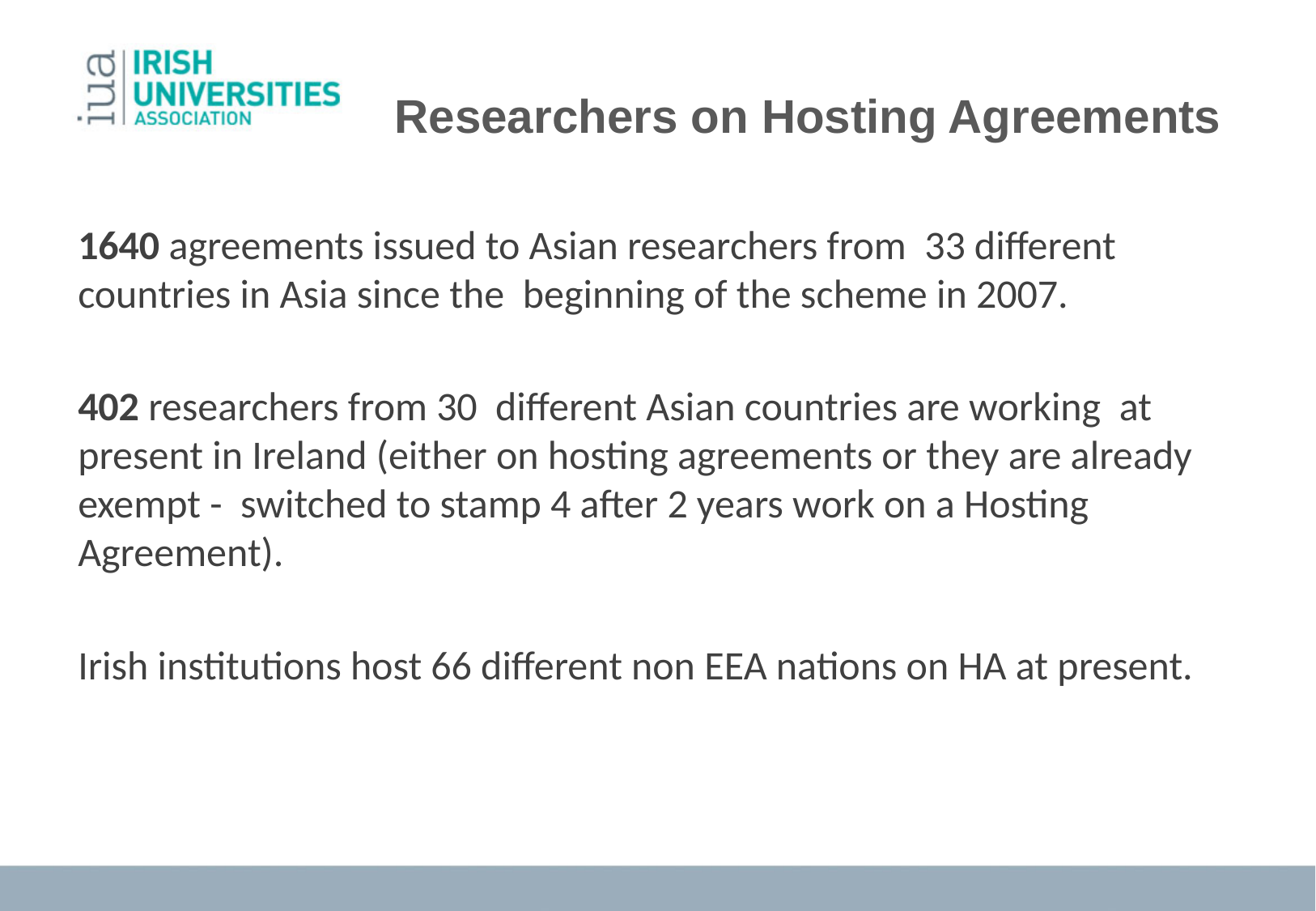

Researchers on Hosting Agreements
1640 agreements issued to Asian researchers from  33 different   countries in Asia since the  beginning of the scheme in 2007.

402 researchers from 30  different Asian countries are working  at  present in Ireland (either on hosting agreements or they are already exempt -  switched to stamp 4 after 2 years work on a Hosting Agreement).

Irish institutions host 66 different non EEA nations on HA at present.